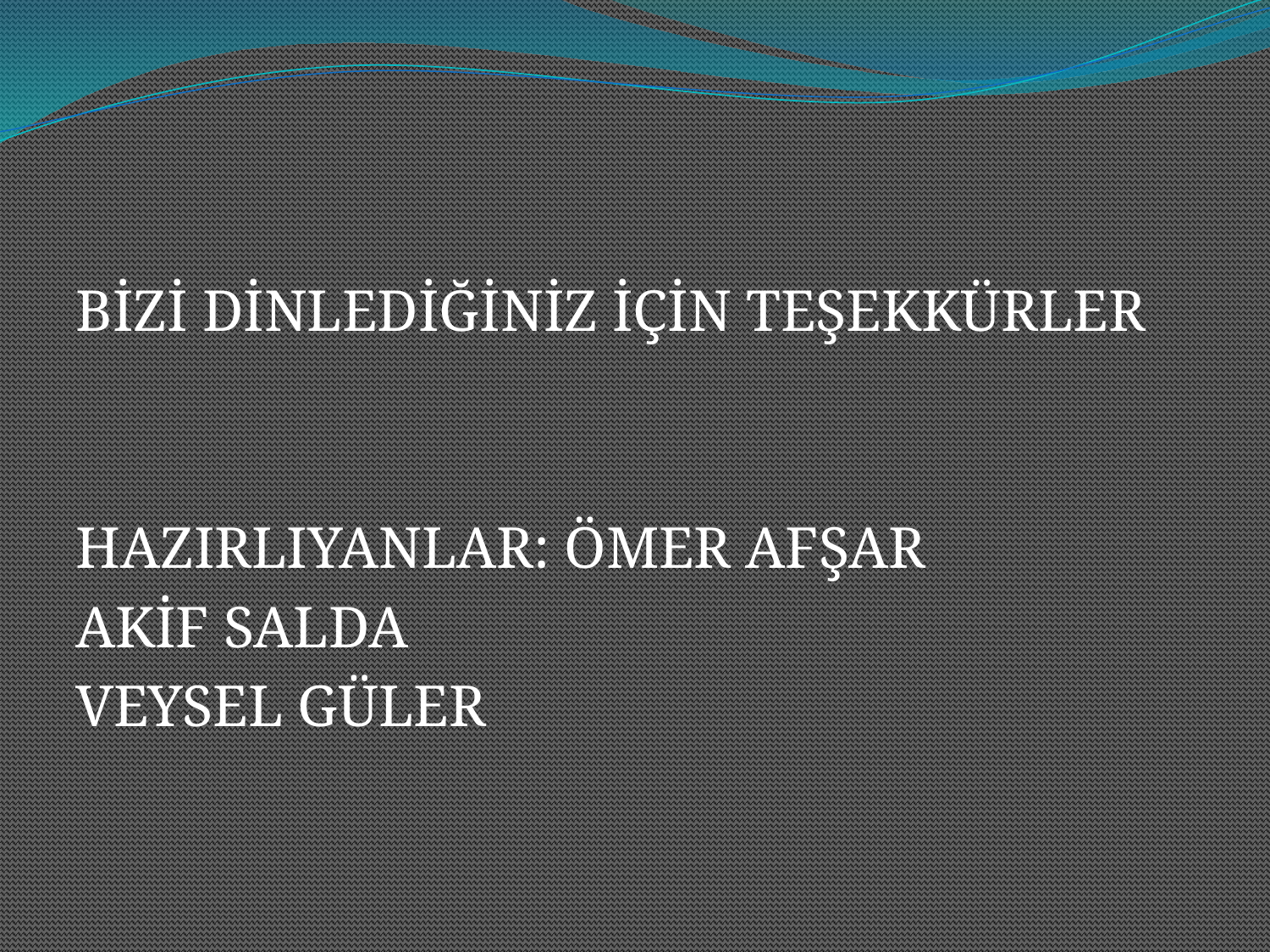

BİZİ DİNLEDİĞİNİZ İÇİN TEŞEKKÜRLER

HAZIRLIYANLAR: ÖMER AFŞAR
AKİF SALDA
VEYSEL GÜLER